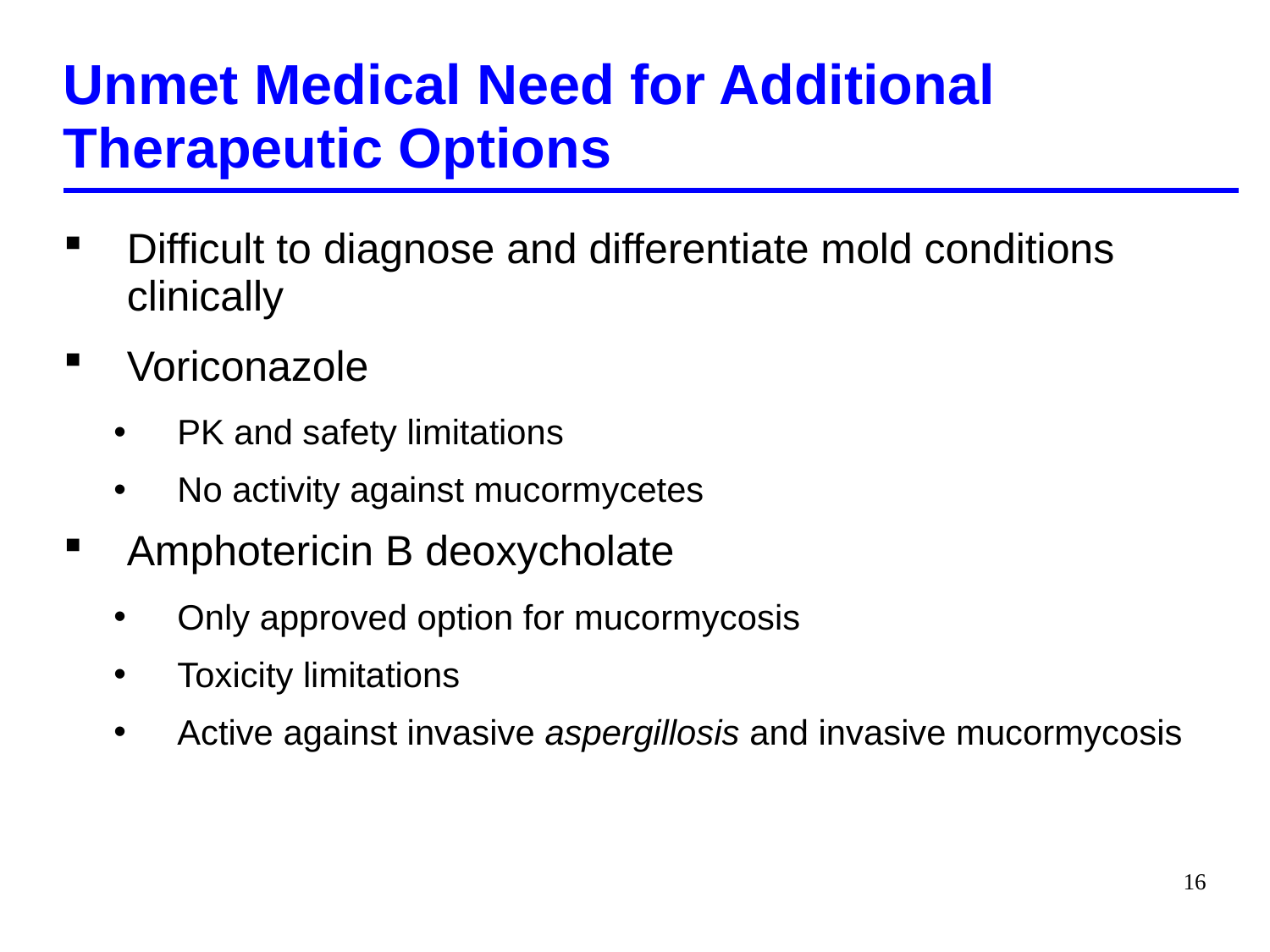

# Unmet Medical Need for Additional Therapeutic Options
Difficult to diagnose and differentiate mold conditions clinically
Voriconazole
PK and safety limitations
No activity against mucormycetes
Amphotericin B deoxycholate
Only approved option for mucormycosis
Toxicity limitations
Active against invasive aspergillosis and invasive mucormycosis
16